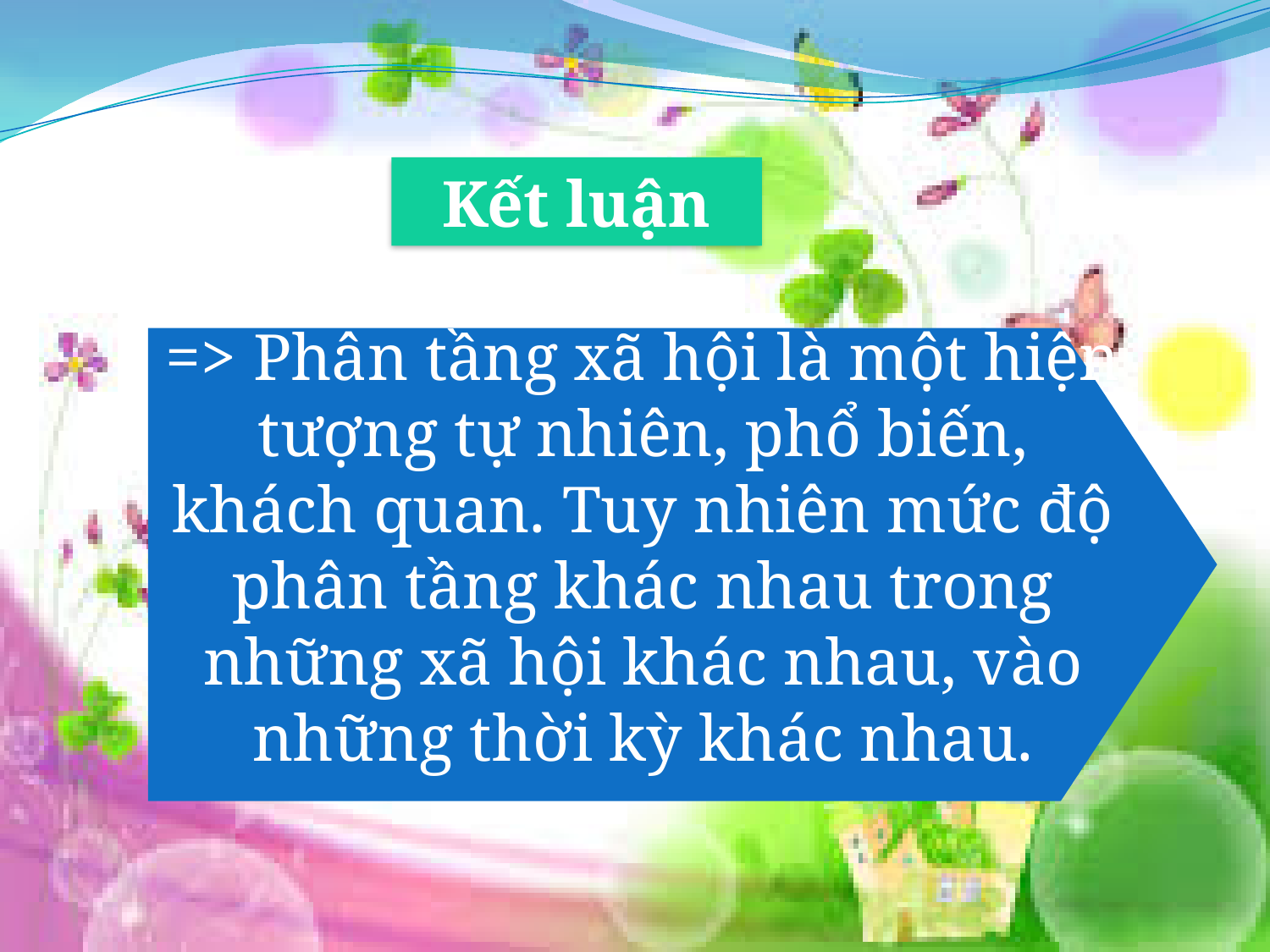

Kết luận
=> Phân tầng xã hội là một hiện tượng tự nhiên, phổ biến, khách quan. Tuy nhiên mức độ phân tầng khác nhau trong những xã hội khác nhau, vào những thời kỳ khác nhau.